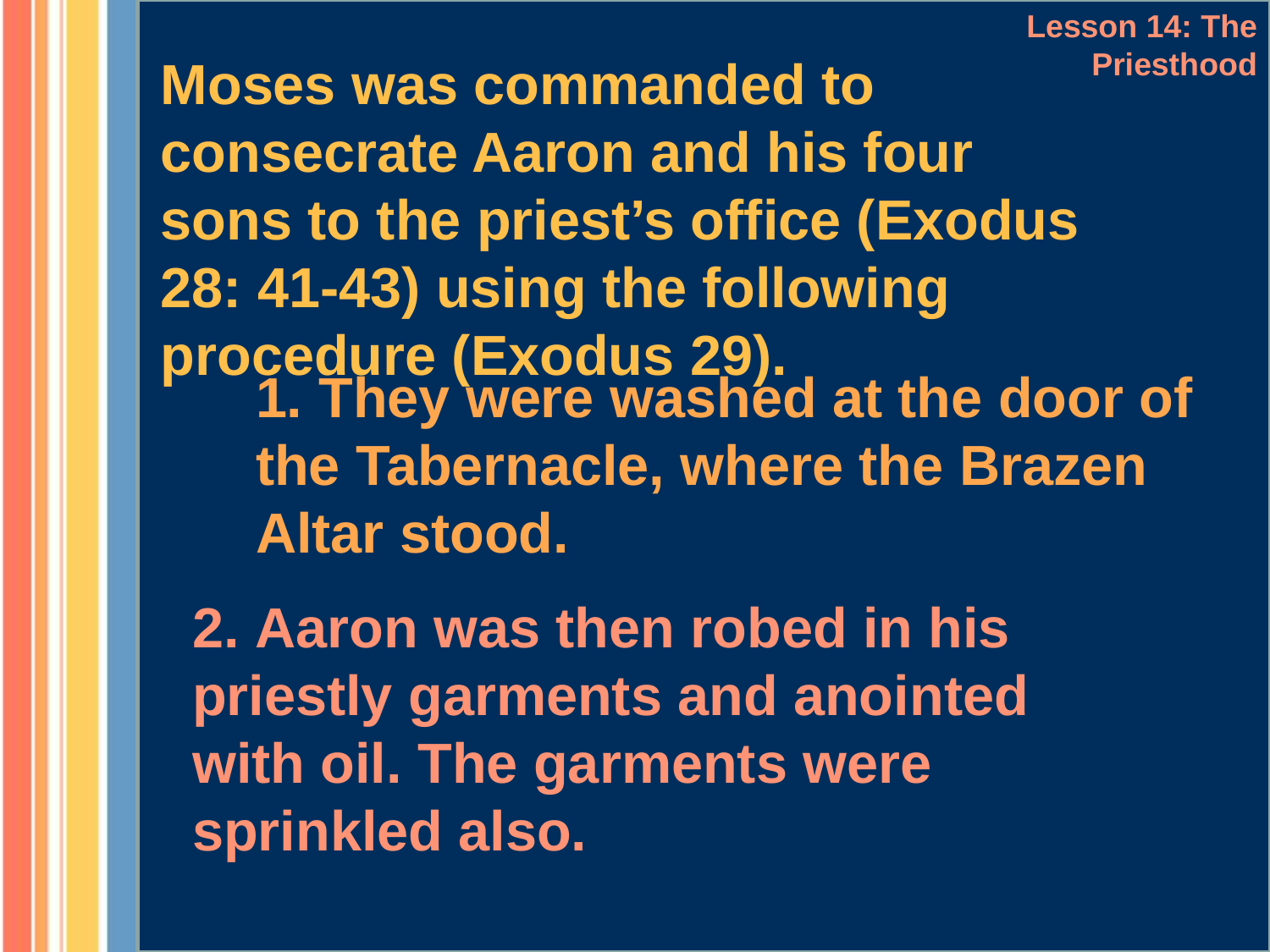

Lesson 14: The Priesthood
Moses was commanded to consecrate Aaron and his four sons to the priest’s office (Exodus 28: 41-43) using the following procedure (Exodus 29).
1. They were washed at the door of the Tabernacle, where the Brazen Altar stood.

2. Aaron was then robed in his priestly garments and anointed with oil. The garments were sprinkled also.